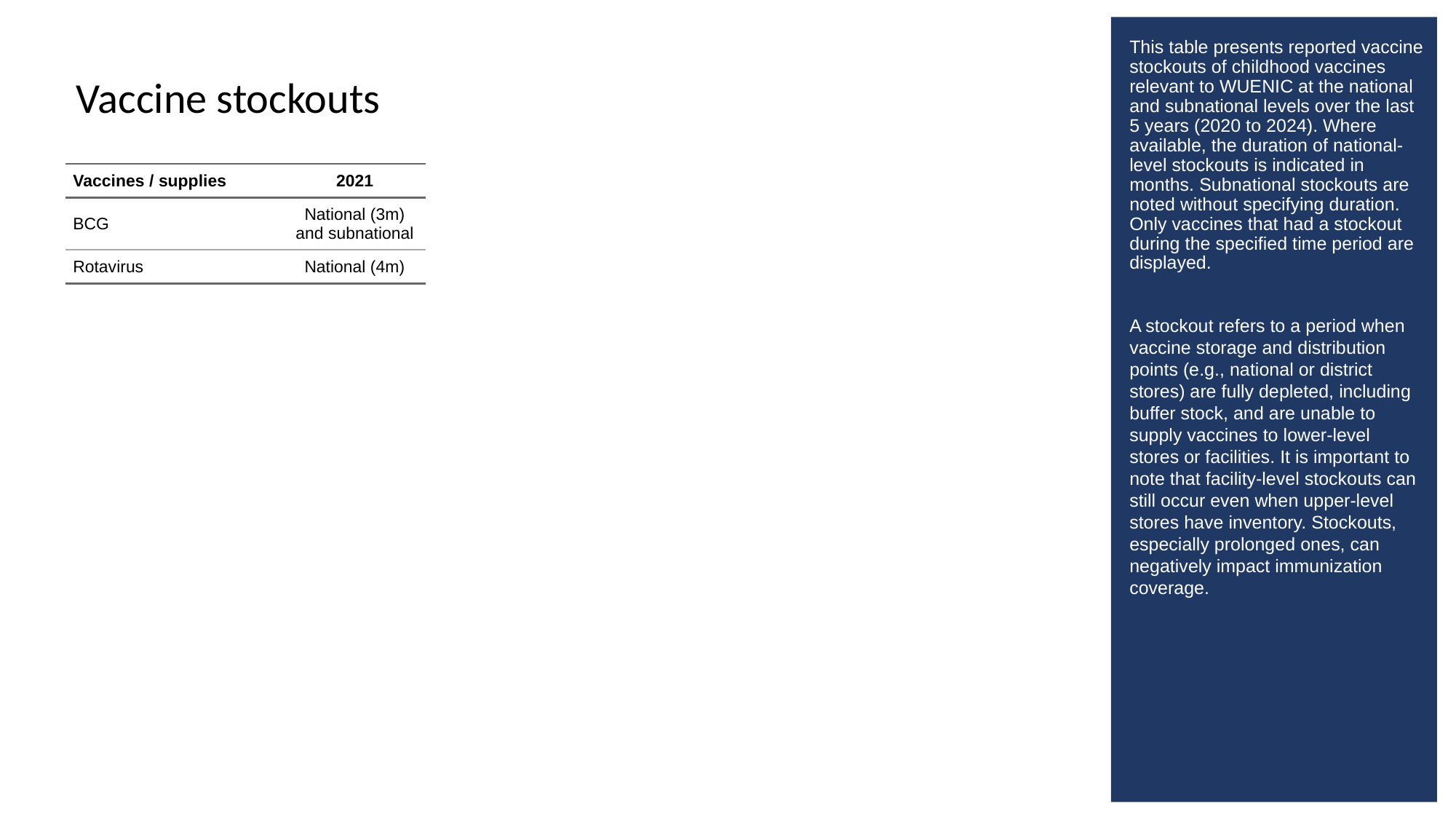

This table presents reported vaccine stockouts of childhood vaccines relevant to WUENIC at the national and subnational levels over the last 5 years (2020 to 2024). Where available, the duration of national-level stockouts is indicated in months. Subnational stockouts are noted without specifying duration. Only vaccines that had a stockout during the specified time period are displayed.

A stockout refers to a period when vaccine storage and distribution points (e.g., national or district stores) are fully depleted, including buffer stock, and are unable to supply vaccines to lower-level stores or facilities. It is important to note that facility-level stockouts can still occur even when upper-level stores have inventory. Stockouts, especially prolonged ones, can negatively impact immunization coverage.
# Vaccine stockouts
| Vaccines / supplies | 2021 |
| --- | --- |
| BCG | National (3m) and subnational |
| Rotavirus | National (4m) |